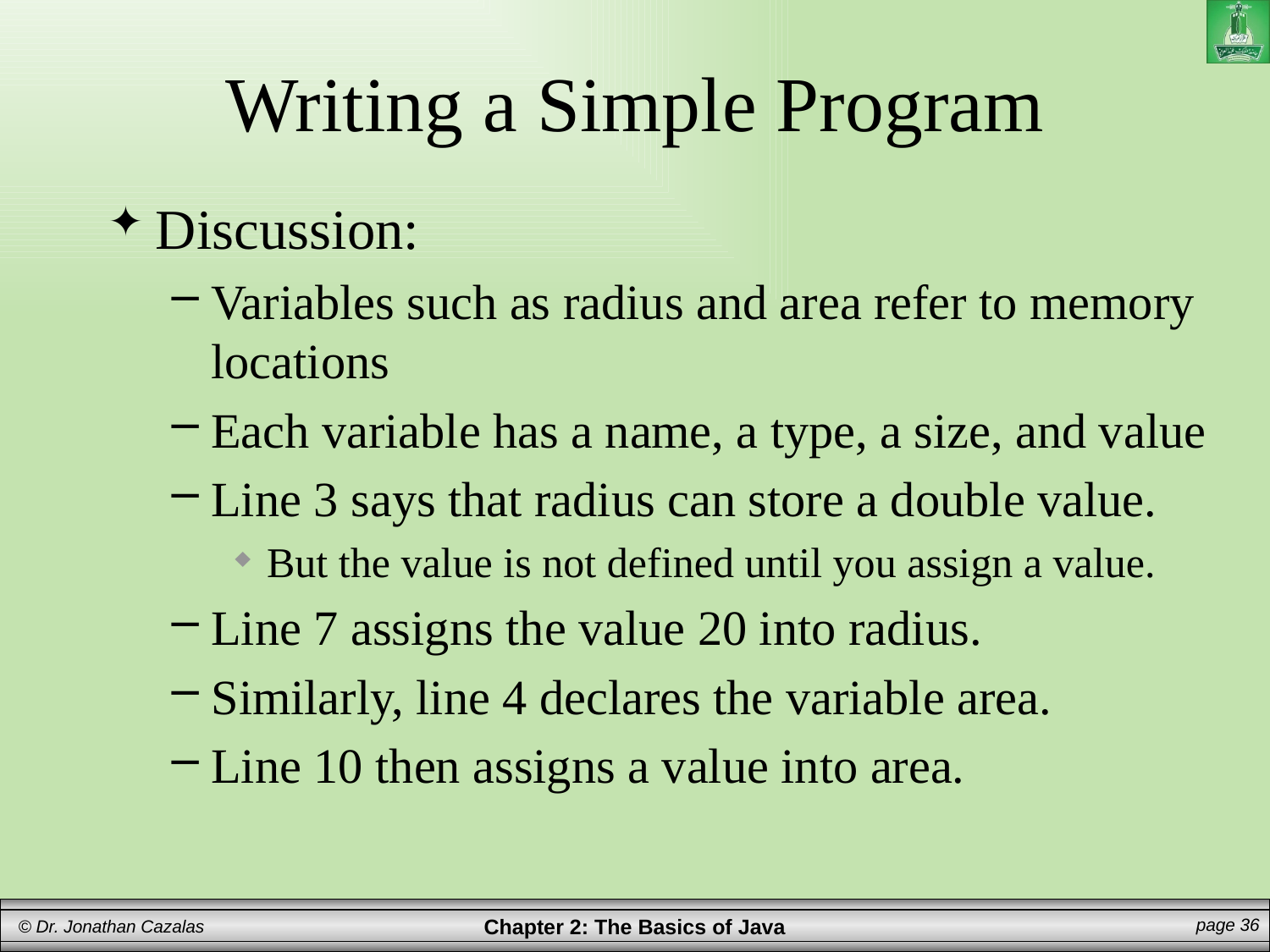

# Writing a Simple Program
Discussion:
Variables such as radius and area refer to memory locations
Each variable has a name, a type, a size, and value
Line 3 says that radius can store a double value.
But the value is not defined until you assign a value.
Line 7 assigns the value 20 into radius.
Similarly, line 4 declares the variable area.
Line 10 then assigns a value into area.